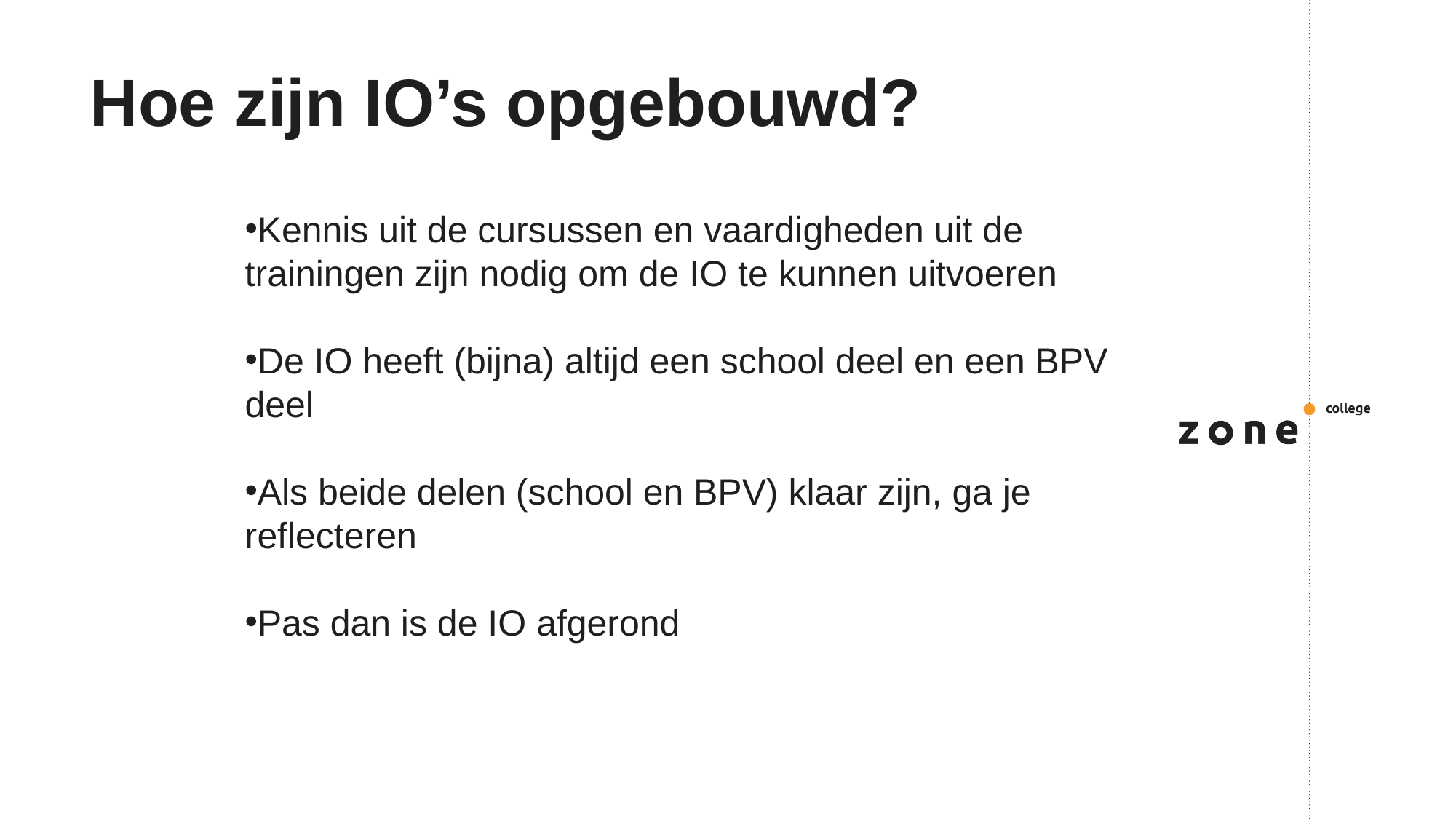

# Hoe zijn IO’s opgebouwd?
Kennis uit de cursussen en vaardigheden uit de trainingen zijn nodig om de IO te kunnen uitvoeren

De IO heeft (bijna) altijd een school deel en een BPV deel

Als beide delen (school en BPV) klaar zijn, ga je reflecteren

Pas dan is de IO afgerond